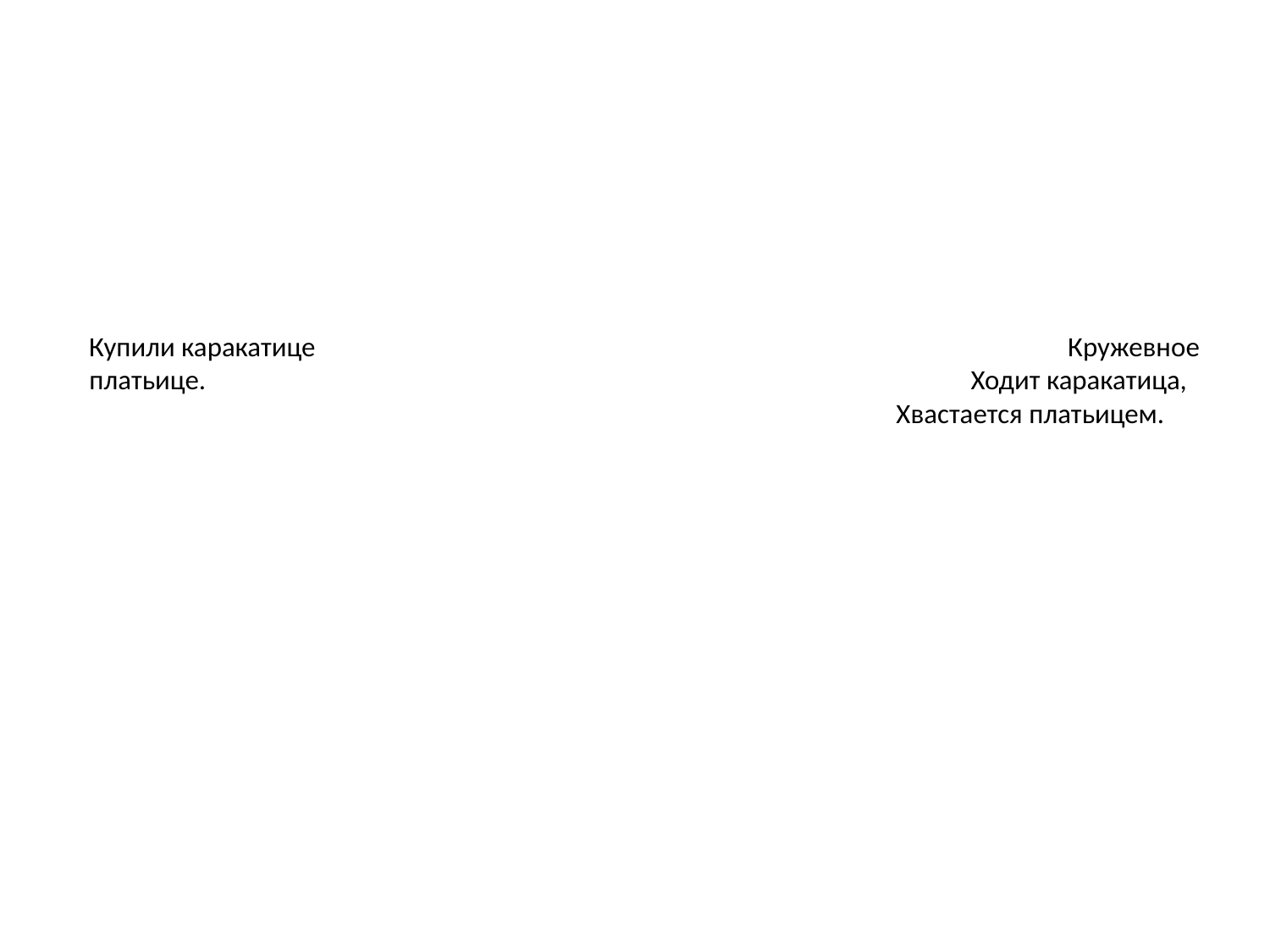

# Купили каракатице                                                                                                                       Кружевное платьице.                                                                                                                         Ходит каракатица,                                                                                                                             Хвастается платьицем.